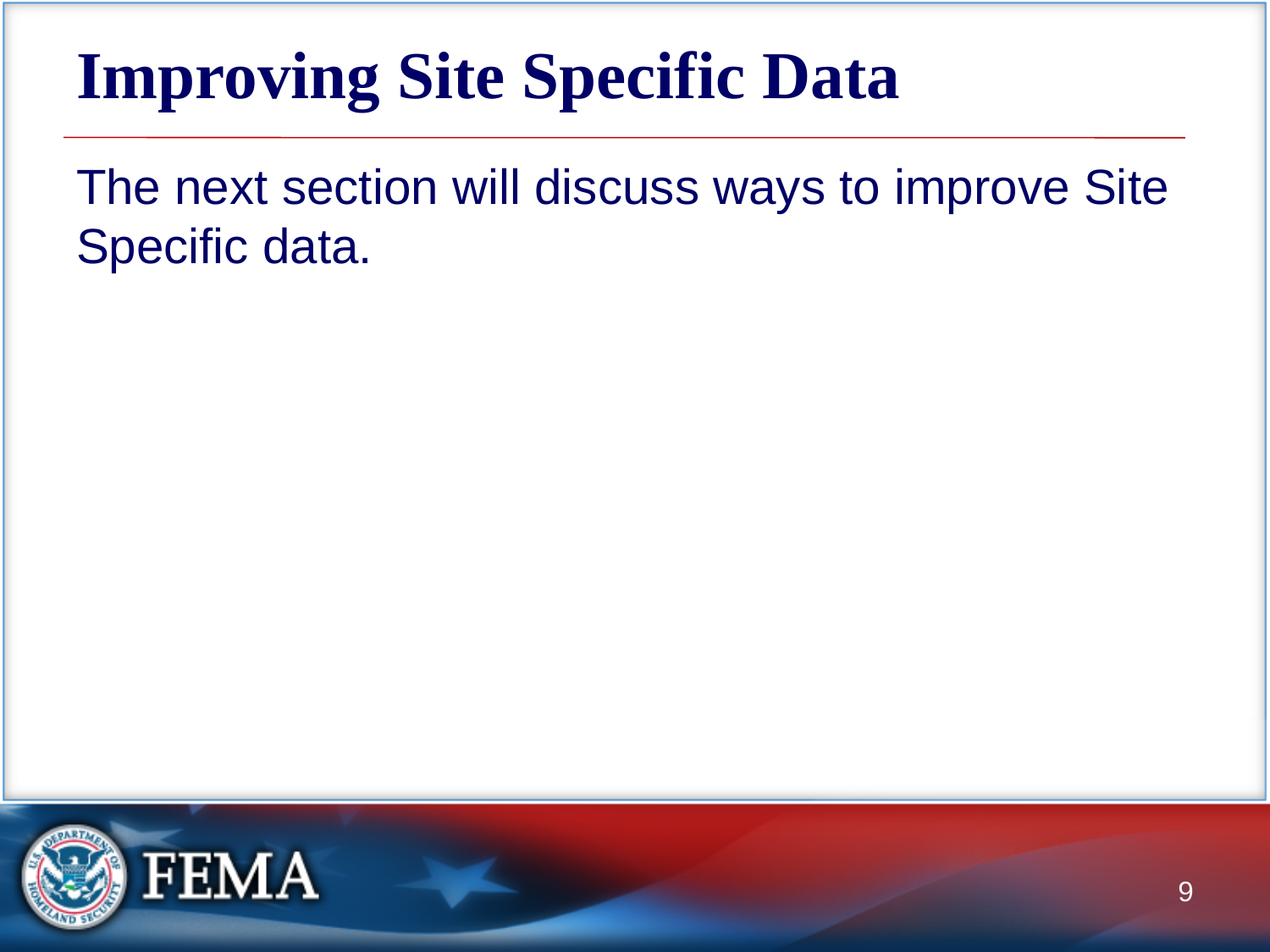

# Improving Site Specific Data
The next section will discuss ways to improve Site Specific data.
9